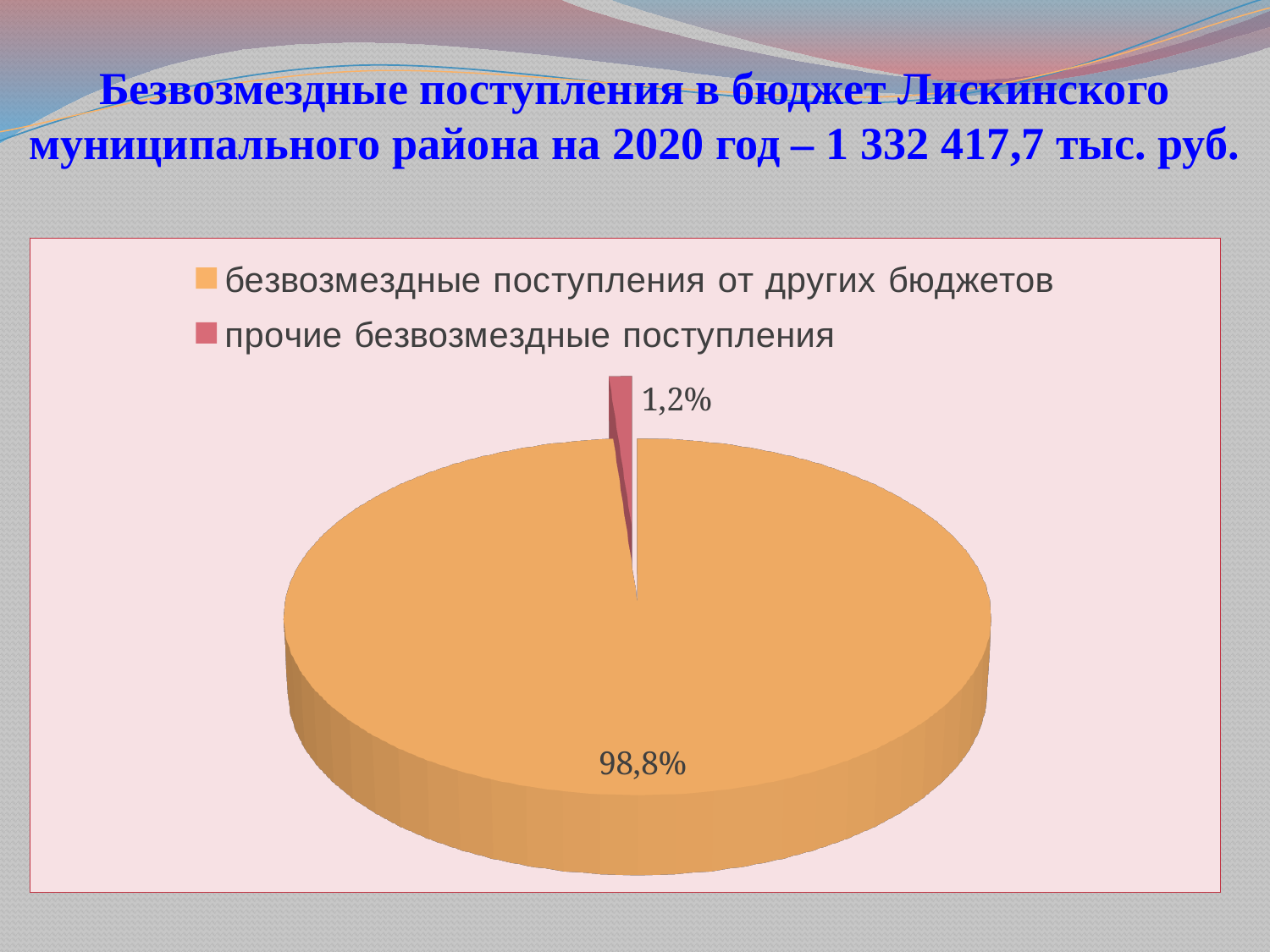

# Безвозмездные поступления в бюджет Лискинского муниципального района на 2020 год – 1 332 417,7 тыс. руб.

[unsupported chart]